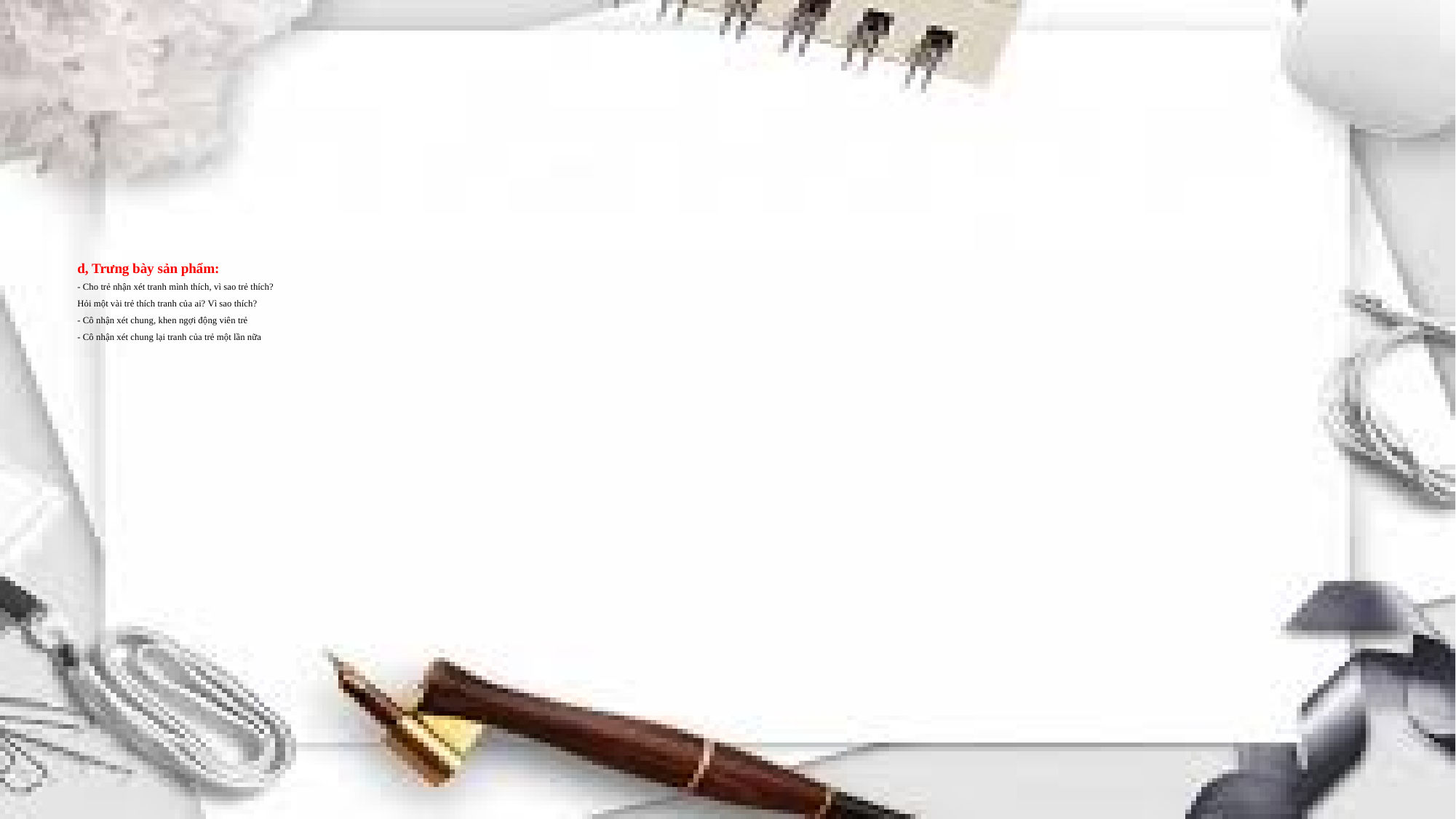

# d, Trưng bày sản phẩm: - Cho trẻ nhận xét tranh mình thích, vì sao trẻ thích? Hỏi một vài trẻ thích tranh của ai? Vì sao thích? - Cô nhận xét chung, khen ngợi động viên trẻ - Cô nhận xét chung lại tranh của trẻ một lần nữa